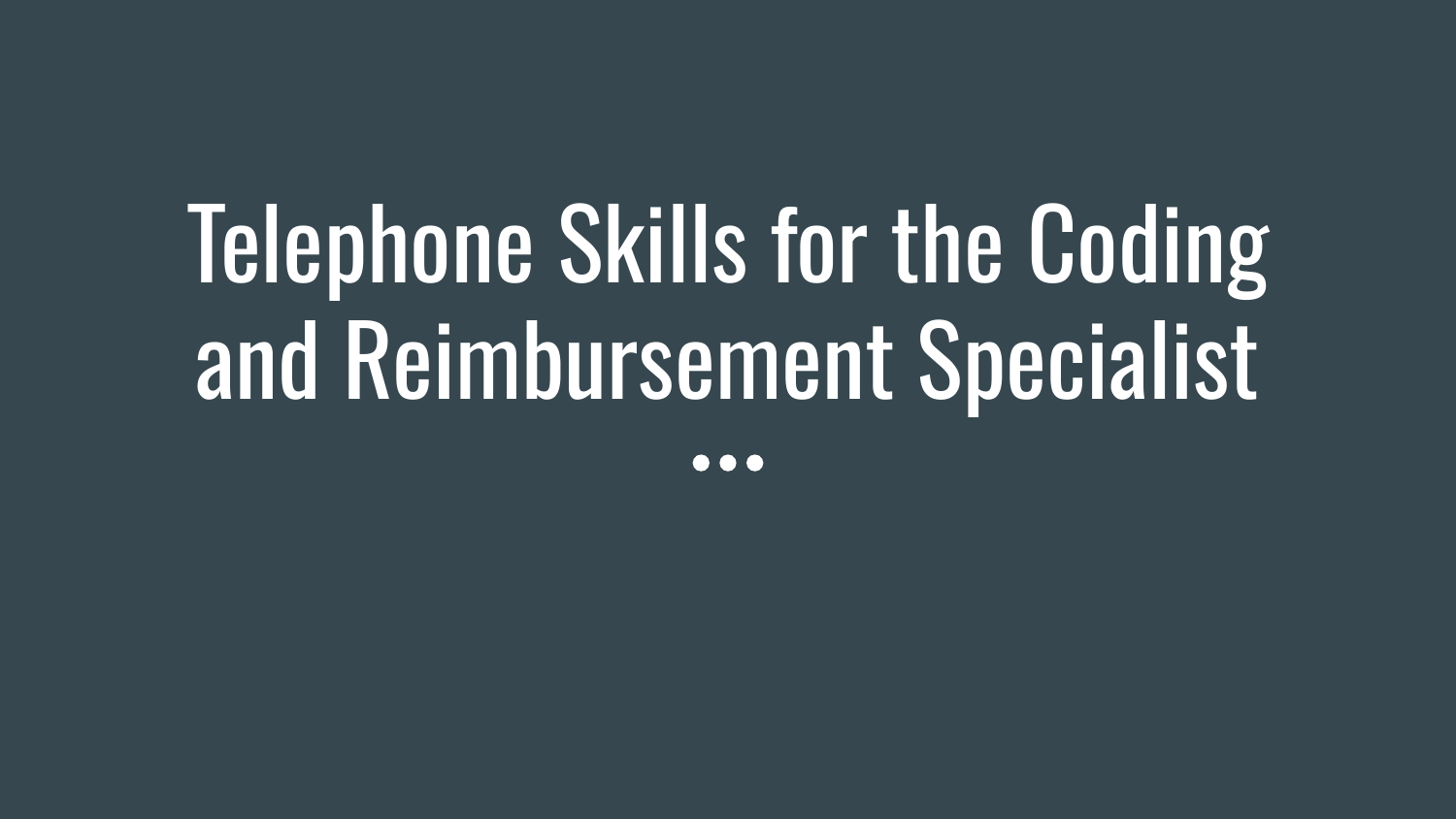

# Telephone Skills for the Coding and Reimbursement Specialist